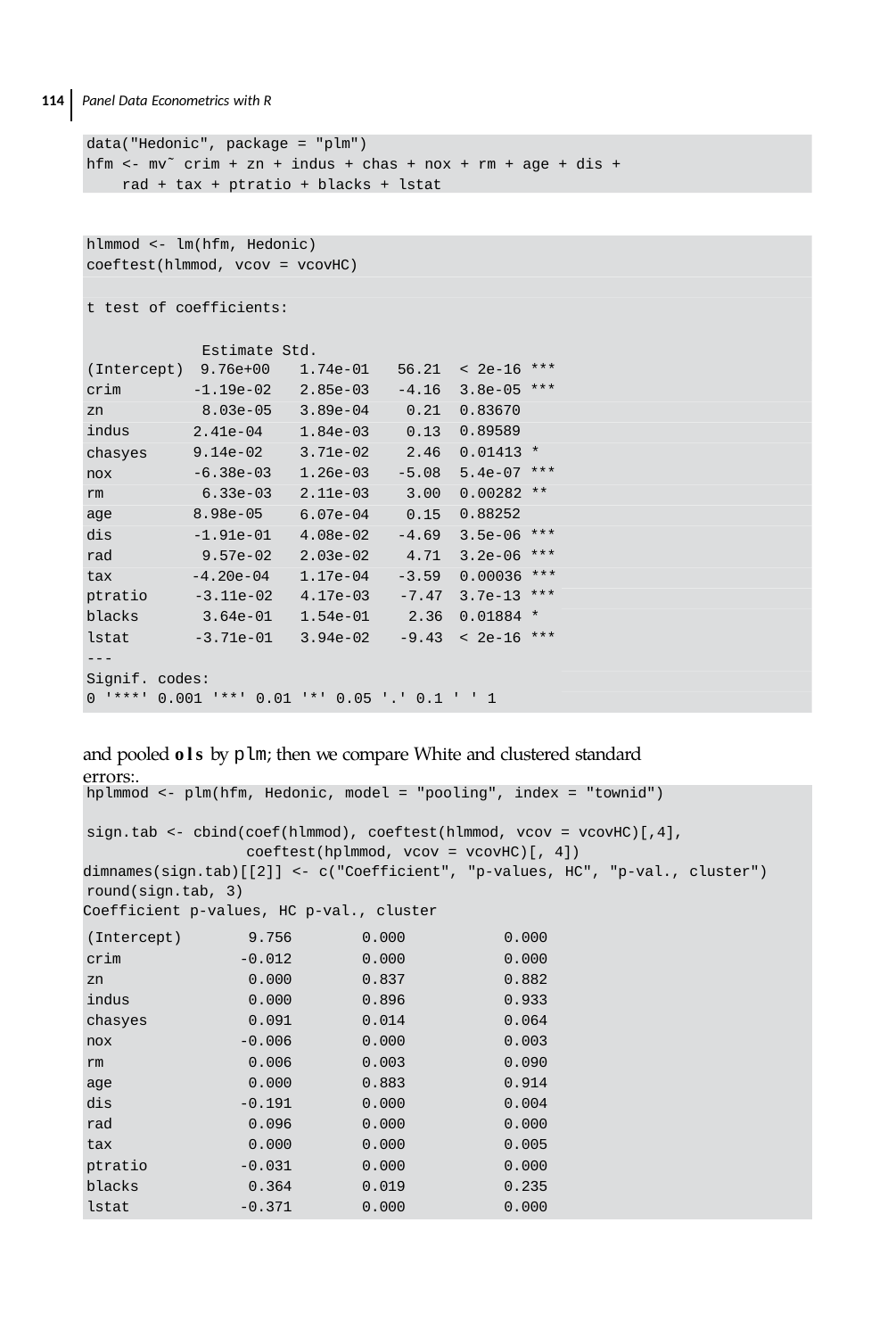

114  Panel Data Econometrics with R

data("Hedonic", package = "plm")
hfm <- mv ̃ crim + zn + indus + chas + nox + rm + age + dis + rad + tax + ptratio + blacks + lstat
hlmmod <- lm(hfm, Hedonic) coeftest(hlmmod, vcov = vcovHC)

t test of coefficients:

Estimate Std. Error t value Pr(>|t|)

1.74e-01
2.85e-03
3.89e-04
1.84e-03
3.71e-02
1.26e-03
2.11e-03
6.07e-04
4.08e-02
2.03e-02
1.17e-04
56.21
-4.16
0.21
0.13
2.46
-5.08
3.00
0.15
-4.69
4.71
-3.59
< 2e-16 *** 3.8e-05 ***
0.83670
0.89589
0.01413 *
5.4e-07 ***
0.00282 **
0.88252
3.5e-06 ***
3.2e-06 ***
0.00036 ***
(Intercept) 9.76e+00

crim zn indus
chasyes nox
rm
age dis rad tax
-1.19e-02 8.03e-05
2.41e-04
9.14e-02
-6.38e-03 6.33e-03
8.98e-05
-1.91e-01 9.57e-02
-4.20e-04

| ptratio | -3.11e-02 | 4.17e-03 | -7.47 | 3.7e-13 \*\*\* |
| --- | --- | --- | --- | --- |
| blacks | 3.64e-01 | 1.54e-01 | 2.36 | 0.01884 \* |
| lstat | -3.71e-01 | 3.94e-02 | -9.43 | < 2e-16 \*\*\* |
| --- |  |  |  |  |
| Signif. codes: 0 '\*\*\*' 0.001 '\*\*' 0.01 '\*' 0.05 '.' 0.1 ' ' 1 |  |  |  |  |

and pooled ols by plm; then we compare White and clustered standard errors:.
| hplmmod <- plm(hfm, Hedonic, model = "pooling", index = "townid") sign.tab <- cbind(coef(hlmmod), coeftest(hlmmod, vcov = vcovHC)[,4], coeftest(hplmmod, vcov = vcovHC)[, 4]) dimnames(sign.tab)[[2]] <- c("Coefficient", "p-values, HC", "p-val., cluster") round(sign.tab, 3) Coefficient p-values, HC p-val., cluster |  |  |  |
| --- | --- | --- | --- |
| (Intercept) | 9.756 | 0.000 | 0.000 |
| crim | -0.012 | 0.000 | 0.000 |
| zn | 0.000 | 0.837 | 0.882 |
| indus | 0.000 | 0.896 | 0.933 |
| chasyes | 0.091 | 0.014 | 0.064 |
| nox | -0.006 | 0.000 | 0.003 |
| rm | 0.006 | 0.003 | 0.090 |
| age | 0.000 | 0.883 | 0.914 |
| dis | -0.191 | 0.000 | 0.004 |
| rad | 0.096 | 0.000 | 0.000 |
| tax | 0.000 | 0.000 | 0.005 |
| ptratio | -0.031 | 0.000 | 0.000 |
| blacks | 0.364 | 0.019 | 0.235 |
| lstat | -0.371 | 0.000 | 0.000 |